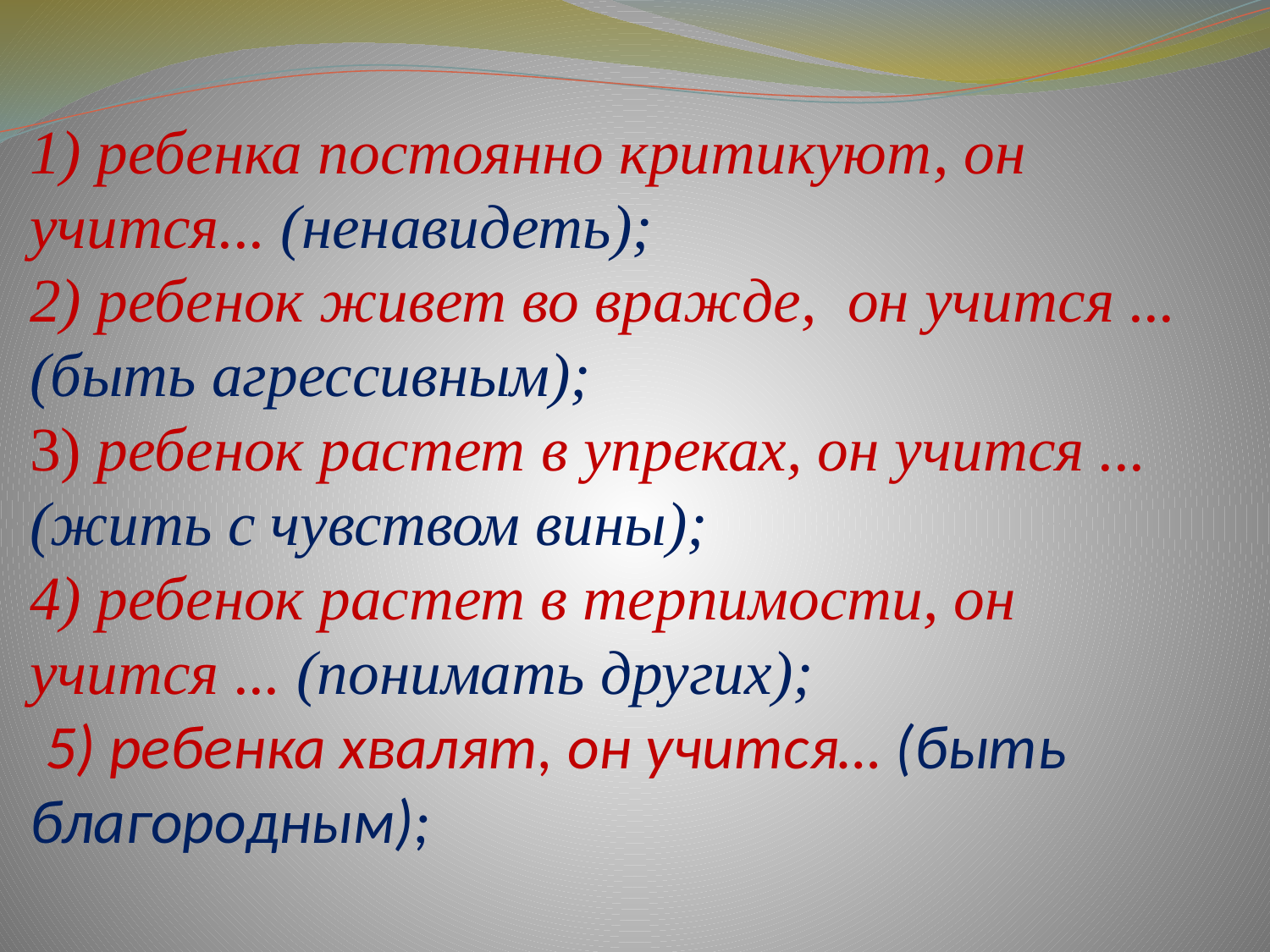

# 1) ребенка постоянно критикуют, он учится... (ненавидеть); 2) ребенок живет во вражде,  он учится ... (быть агрессивным); 3) ребенок растет в упреках, он учится ... (жить с чувством вины); 4) ребенок растет в терпимости, он учится ... (понимать других); 5) ребенка хвалят, он учится… (быть благородным);